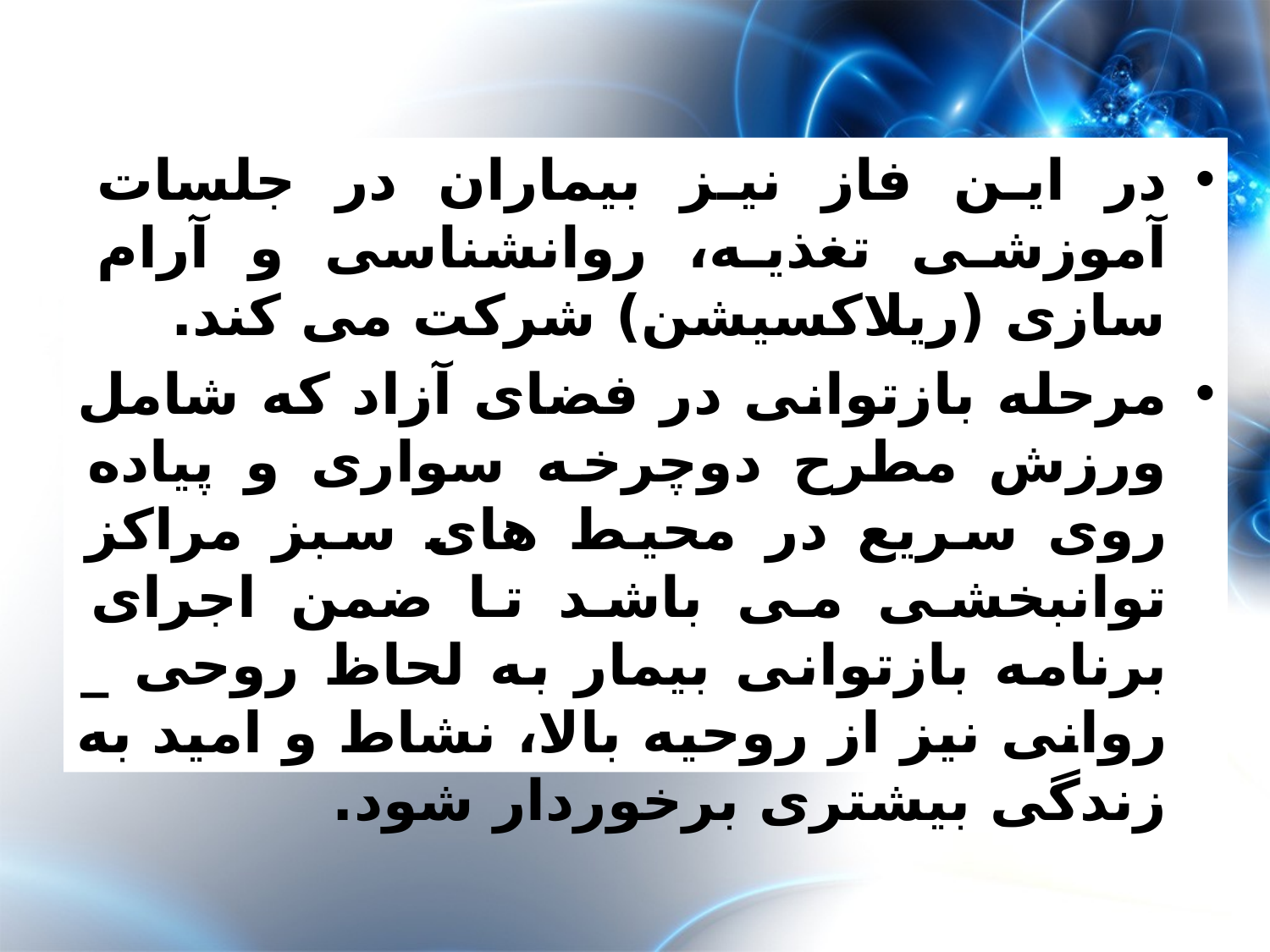

در این فاز نیز بیماران در جلسات آموزشی تغذیه، روانشناسی و آرام سازی (ریلاكسیشن) شركت می كند.
مرحله بازتوانی در فضای آزاد كه شامل ورزش مطرح دوچرخه سواری و پیاده روی سریع در محیط های سبز مراکز توانبخشی می باشد تا ضمن اجرای برنامه بازتوانی بیمار به لحاظ روحی _ روانی نیز از روحیه بالا، نشاط و امید به زندگی بیشتری برخوردار شود.